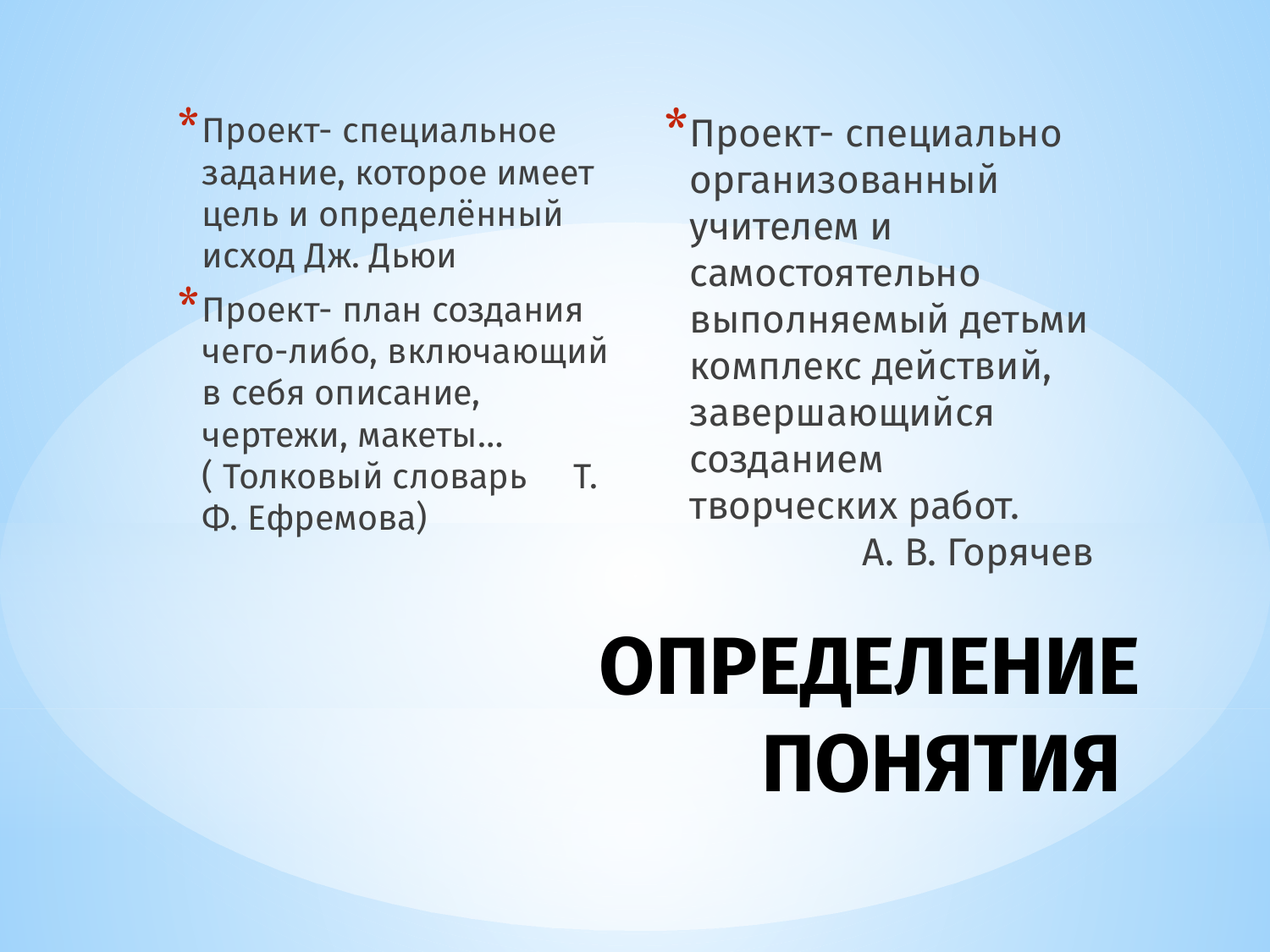

Проект- специальное задание, которое имеет цель и определённый исход Дж. Дьюи
Проект- план создания чего-либо, включающий в себя описание, чертежи, макеты…         ( Толковый словарь     Т. Ф. Ефремова)

Проект- специально организованный учителем и самостоятельно выполняемый детьми комплекс действий, завершающийся созданием творческих работ.                         А. В. Горячев
# ОПРЕДЕЛЕНИЕ ПОНЯТИЯ